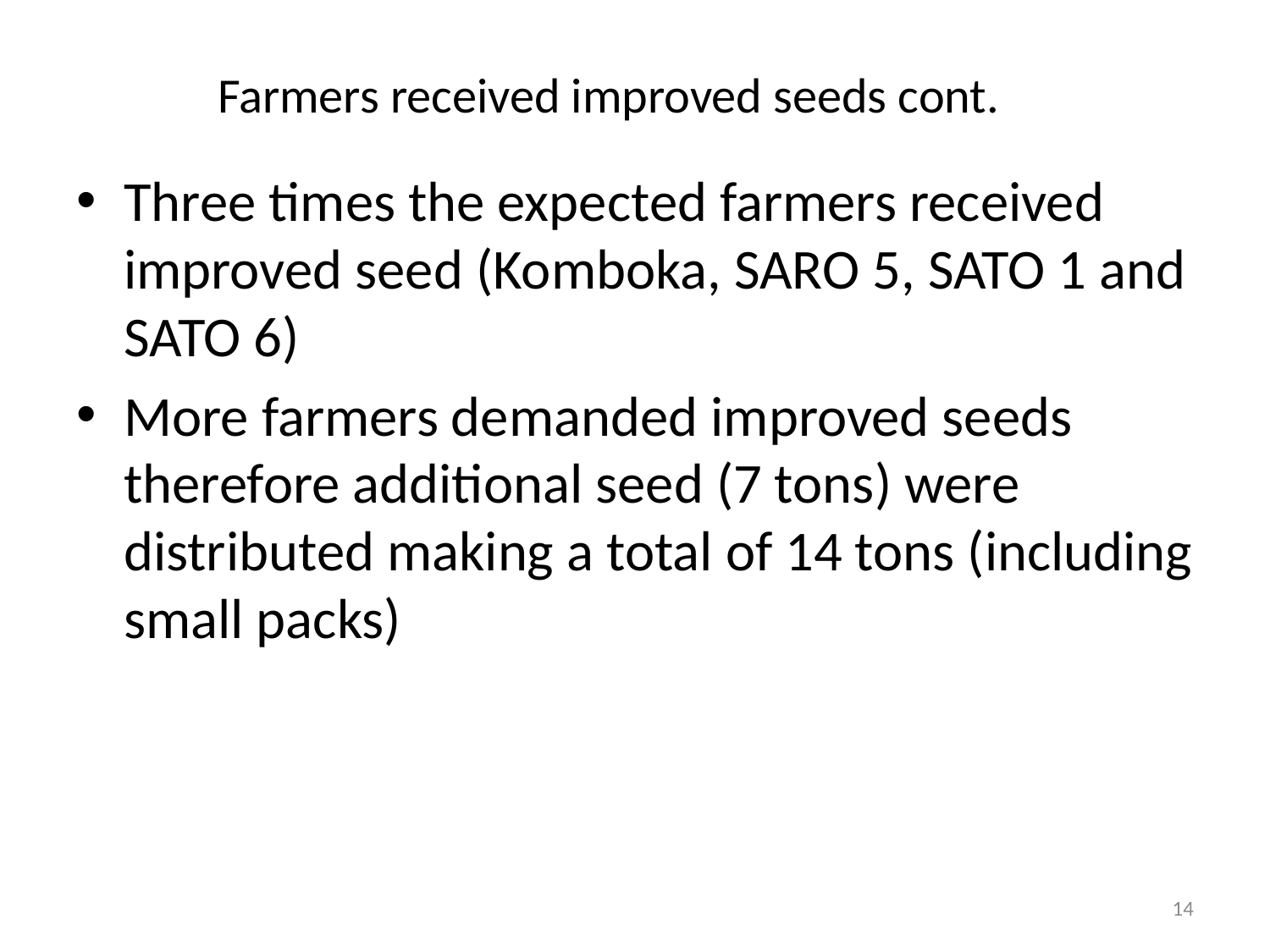

# Farmers received improved seeds cont.
Three times the expected farmers received improved seed (Komboka, SARO 5, SATO 1 and SATO 6)
More farmers demanded improved seeds therefore additional seed (7 tons) were distributed making a total of 14 tons (including small packs)
14